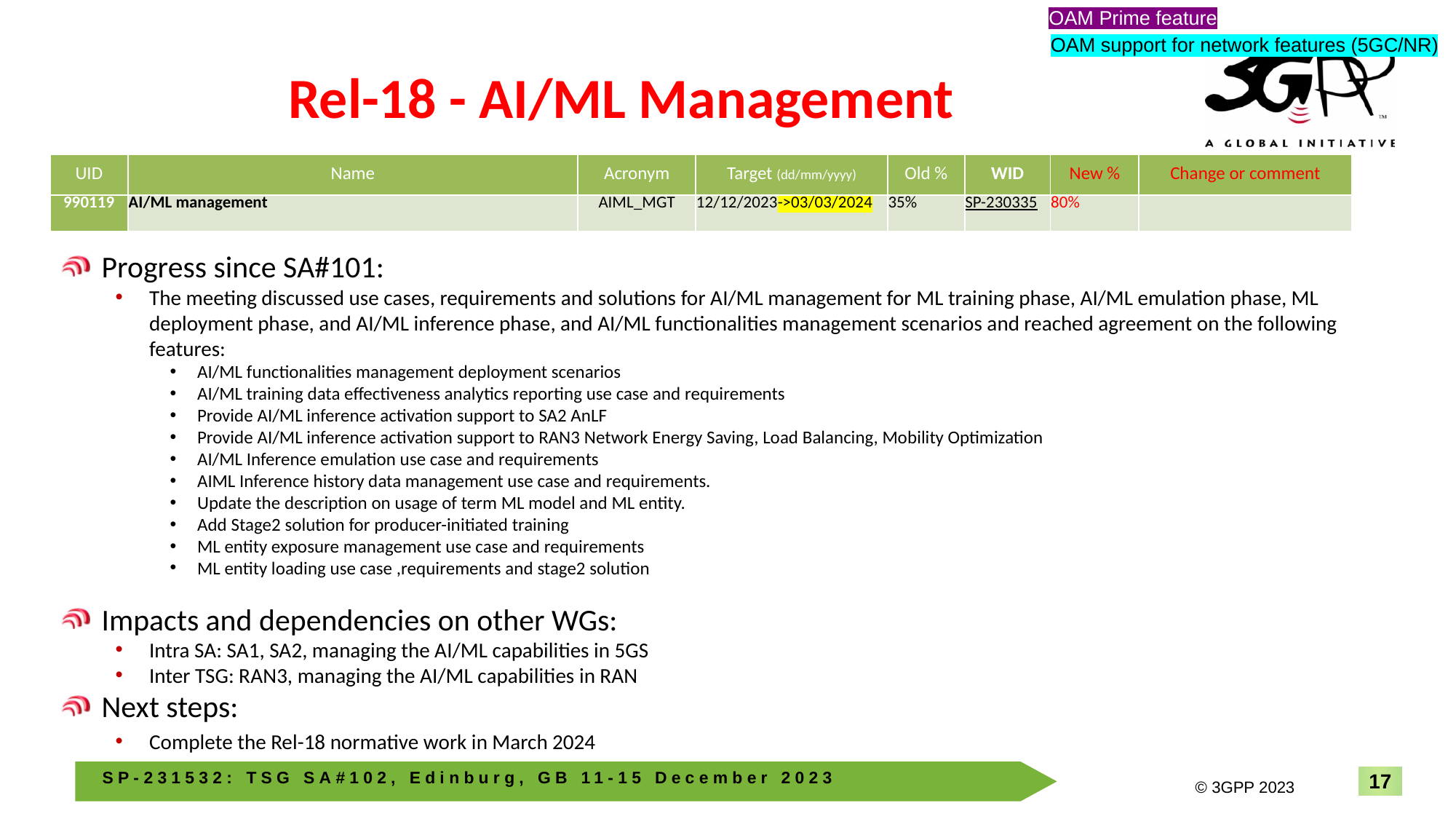

OAM Prime feature
# Rel-18 - AI/ML Management
OAM support for network features (5GC/NR)
| UID | Name | Acronym | Target (dd/mm/yyyy) | Old % | WID | New % | Change or comment |
| --- | --- | --- | --- | --- | --- | --- | --- |
| 990119 | AI/ML management | AIML\_MGT | 12/12/2023->03/03/2024 | 35% | SP-230335 | 80% |  |
Progress since SA#101:
The meeting discussed use cases, requirements and solutions for AI/ML management for ML training phase, AI/ML emulation phase, ML deployment phase, and AI/ML inference phase, and AI/ML functionalities management scenarios and reached agreement on the following features:
AI/ML functionalities management deployment scenarios
AI/ML training data effectiveness analytics reporting use case and requirements
Provide AI/ML inference activation support to SA2 AnLF
Provide AI/ML inference activation support to RAN3 Network Energy Saving, Load Balancing, Mobility Optimization
AI/ML Inference emulation use case and requirements
AIML Inference history data management use case and requirements.
Update the description on usage of term ML model and ML entity.
Add Stage2 solution for producer-initiated training
ML entity exposure management use case and requirements
ML entity loading use case ,requirements and stage2 solution

Impacts and dependencies on other WGs:
Intra SA: SA1, SA2, managing the AI/ML capabilities in 5GS
Inter TSG: RAN3, managing the AI/ML capabilities in RAN
Next steps:
Complete the Rel-18 normative work in March 2024